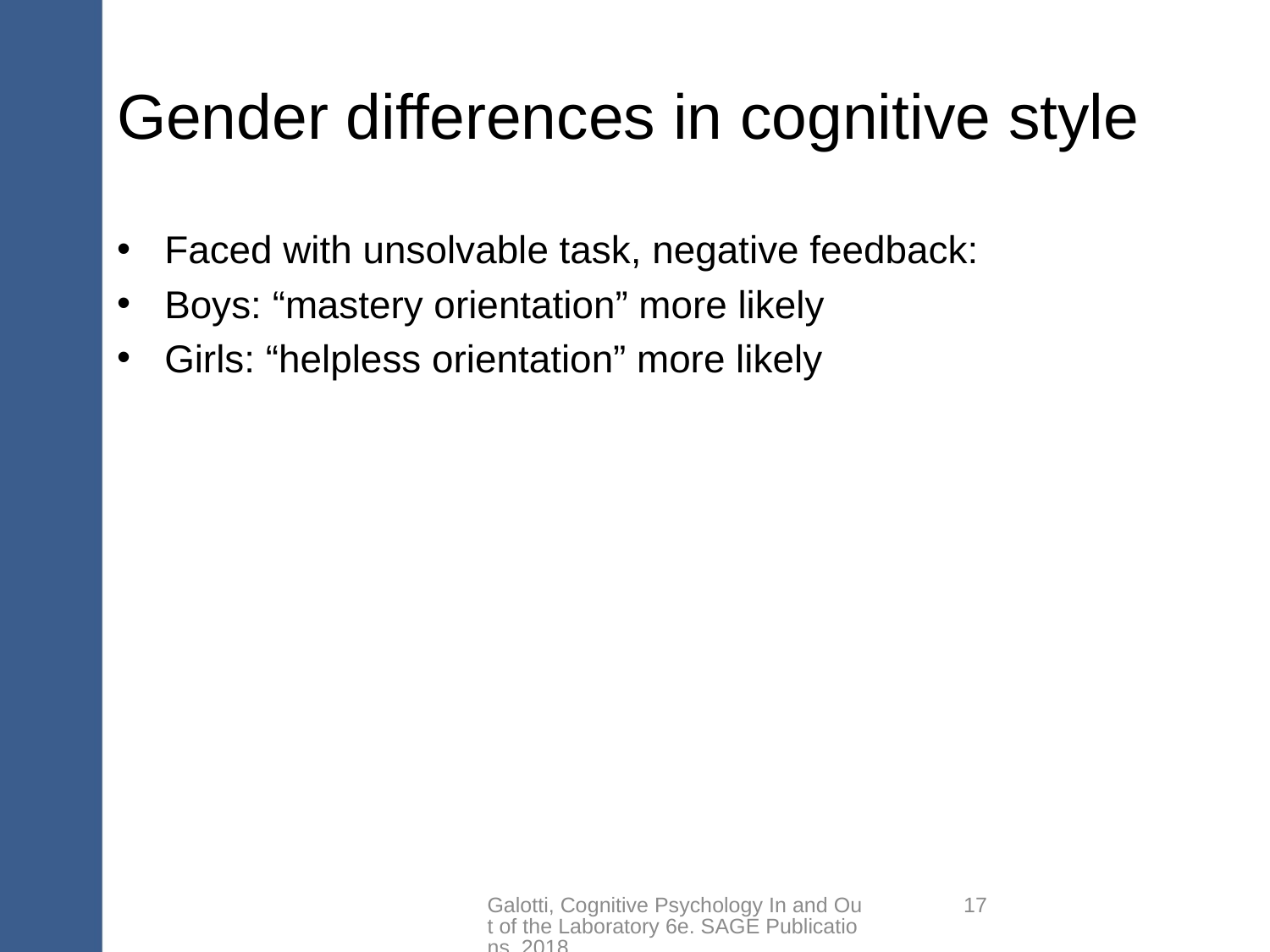

# Gender differences in cognitive style
Faced with unsolvable task, negative feedback:
Boys: “mastery orientation” more likely
Girls: “helpless orientation” more likely
Galotti, Cognitive Psychology In and Out of the Laboratory 6e. SAGE Publications, 2018.
17